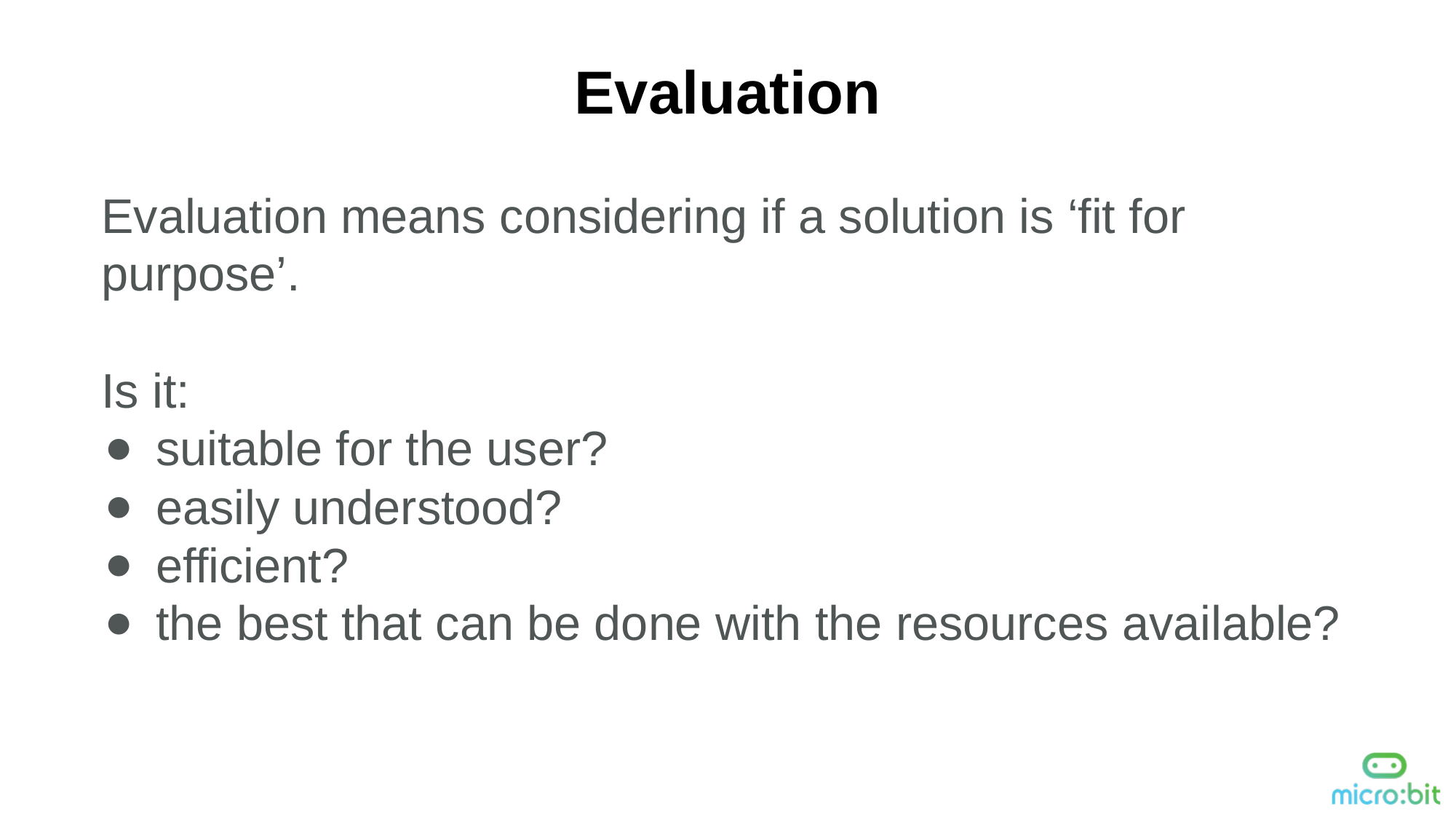

Evaluation

Evaluation means considering if a solution is ‘fit for purpose’.

Is it:
suitable for the user?
easily understood?
efficient?
the best that can be done with the resources available?